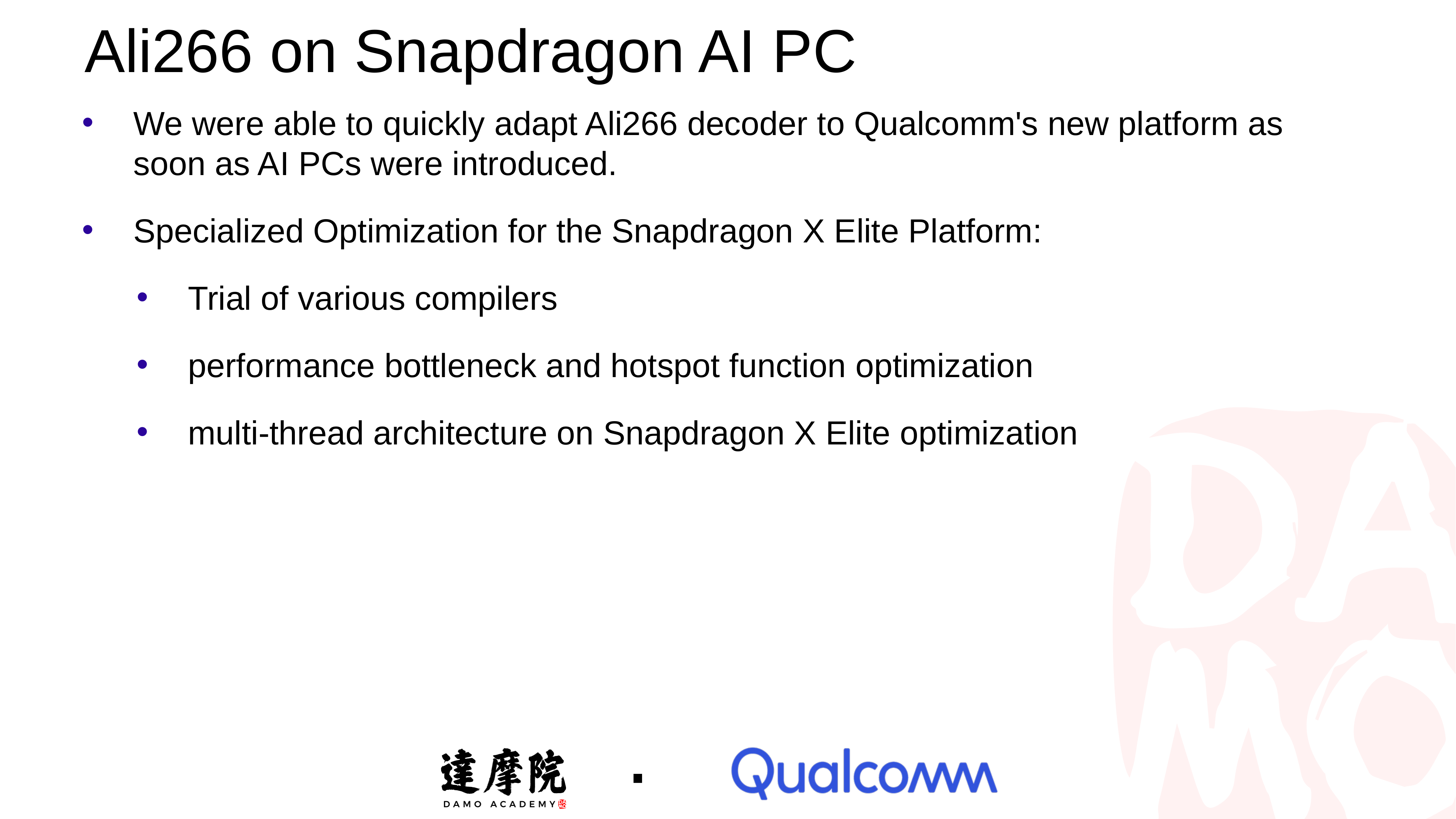

Ali266 on Snapdragon AI PC
We were able to quickly adapt Ali266 decoder to Qualcomm's new platform as soon as AI PCs were introduced.
Specialized Optimization for the Snapdragon X Elite Platform:
Trial of various compilers
performance bottleneck and hotspot function optimization
multi-thread architecture on Snapdragon X Elite optimization